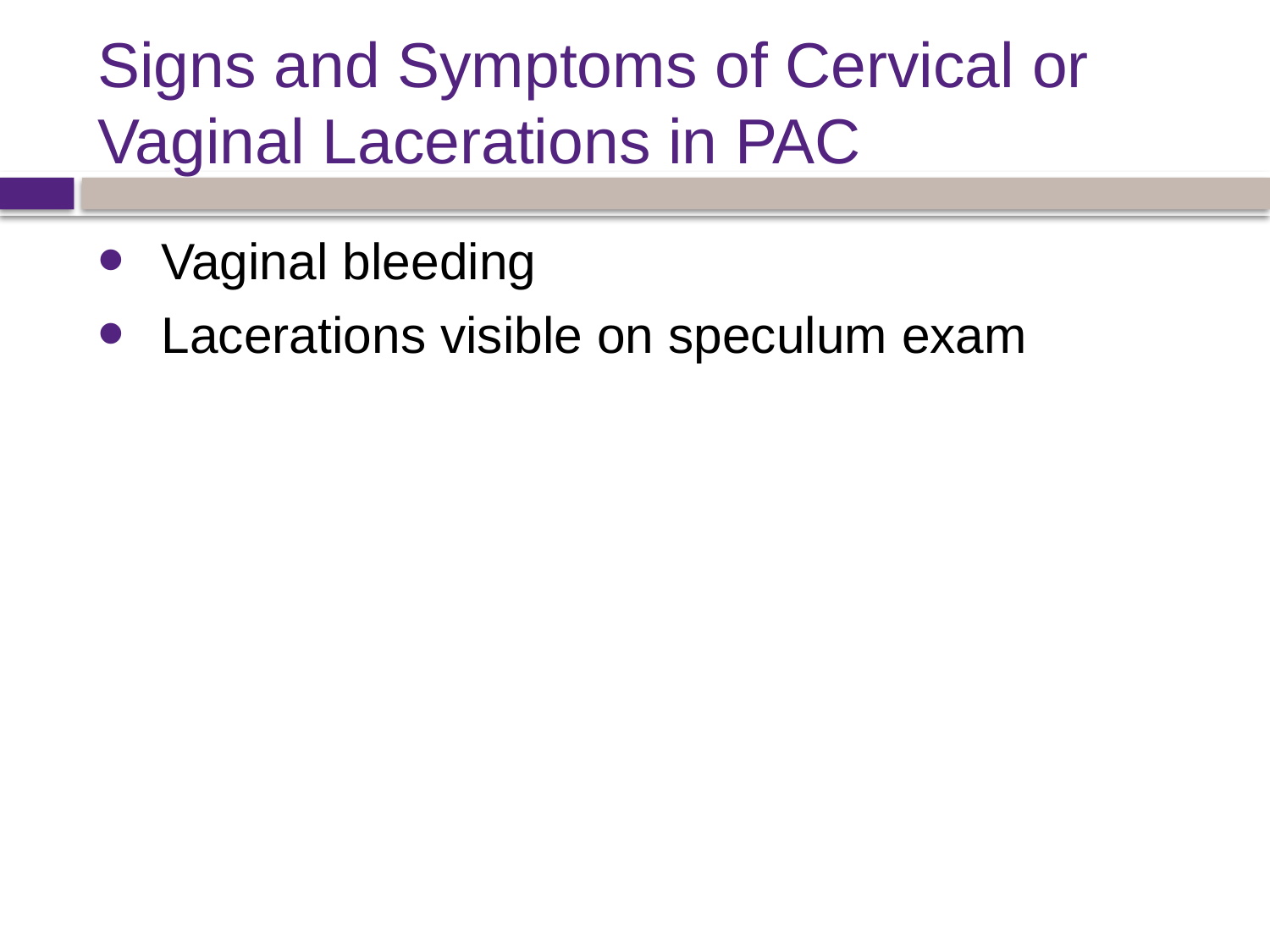

# Signs and Symptoms of Cervical or Vaginal Lacerations in PAC
Vaginal bleeding
Lacerations visible on speculum exam